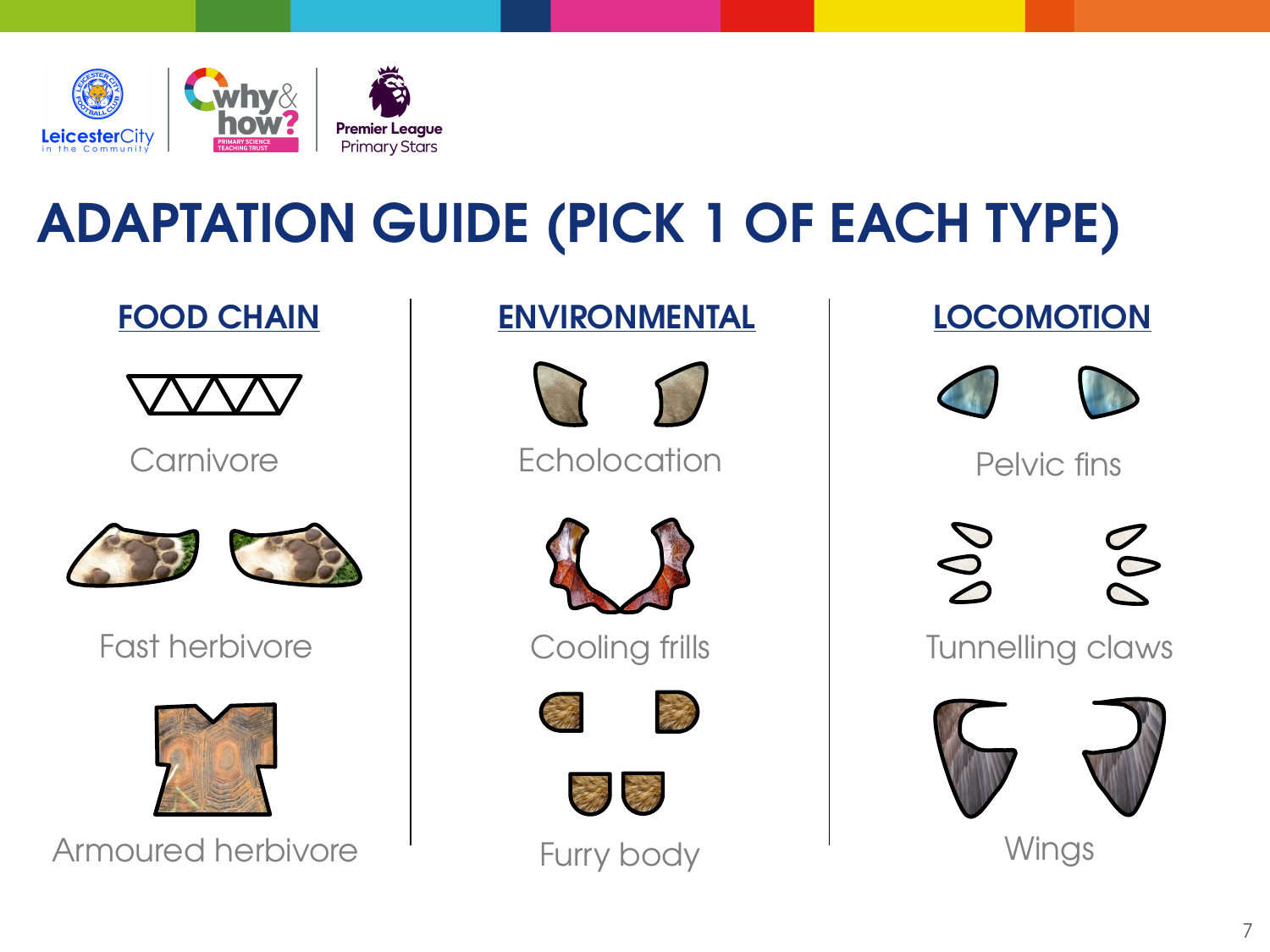

ADAPTATION GUIDE (PICK 1 OF EACH TYPE)
FOOD CHAIN                    ENVIRONMENTAL                    LOCOMOTION

Carnivore
Echolocation
Pelvic fins

Fast herbivore
Cooling frills
Tunnelling claws

Wings
Armoured herbivore
Furry body
7